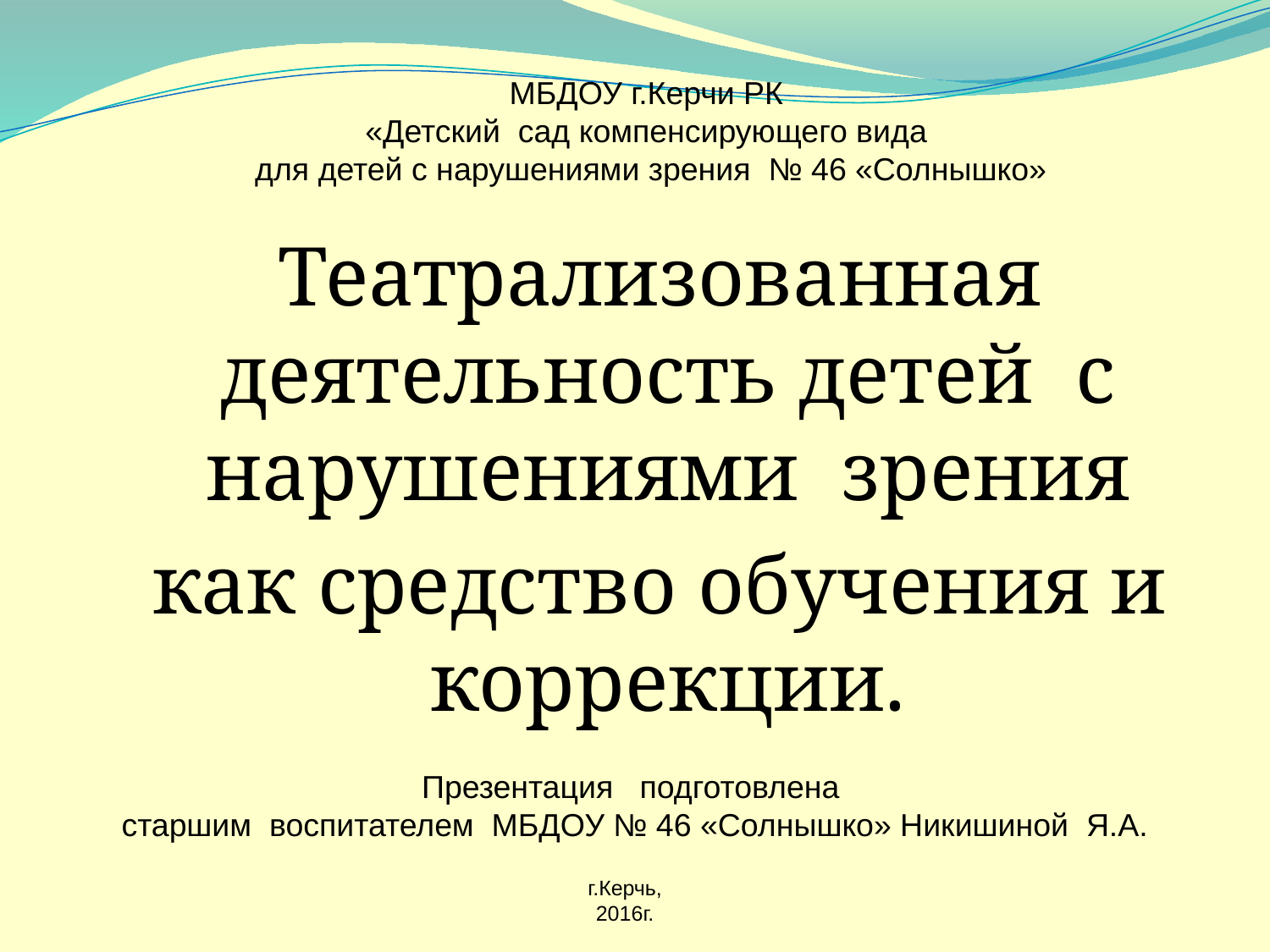

# МБДОУ г.Керчи РК «Детский  сад компенсирующего вида для детей с нарушениями зрения  № 46 «Солнышко»
Театрализованная деятельность детей  с  нарушениями  зрения
как средство обучения и коррекции.

Презентация   подготовлена
старшим  воспитателем  МБДОУ № 46 «Солнышко» Никишиной  Я.А.

г.Керчь,
2016г.